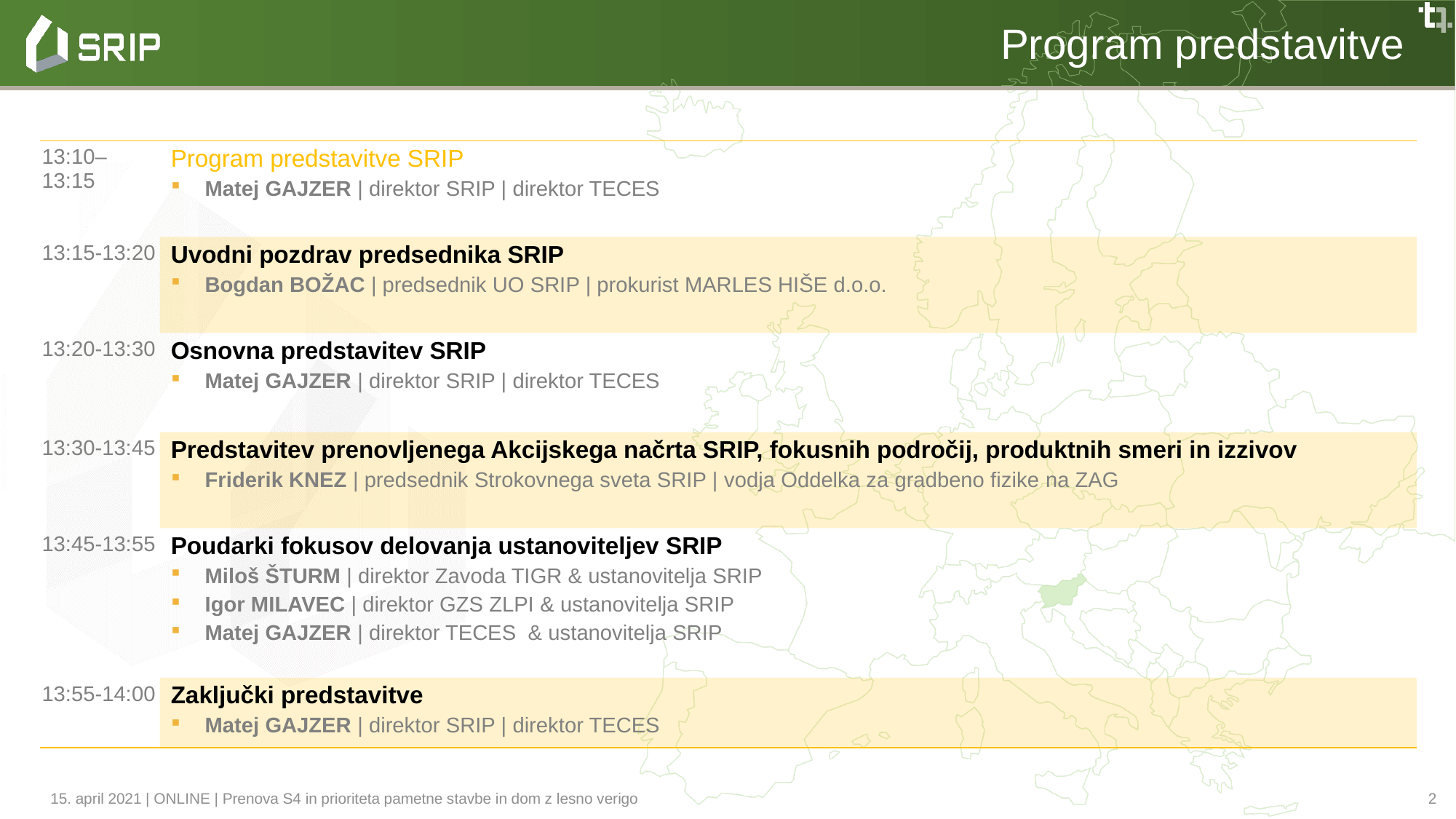

Program predstavitve

| 13:10–13:15 | Program predstavitve SRIP Matej GAJZER | direktor SRIP | direktor TECES |
| --- | --- |
| 13:15-13:20 | Uvodni pozdrav predsednika SRIP Bogdan BOŽAC | predsednik UO SRIP | prokurist MARLES HIŠE d.o.o. |
| 13:20-13:30 | Osnovna predstavitev SRIP Matej GAJZER | direktor SRIP | direktor TECES |
| 13:30-13:45 | Predstavitev prenovljenega Akcijskega načrta SRIP, fokusnih področij, produktnih smeri in izzivov Friderik KNEZ | predsednik Strokovnega sveta SRIP | vodja Oddelka za gradbeno fizike na ZAG |
| 13:45-13:55 | Poudarki fokusov delovanja ustanoviteljev SRIP Miloš ŠTURM | direktor Zavoda TIGR & ustanovitelja SRIP Igor MILAVEC | direktor GZS ZLPI & ustanovitelja SRIP Matej GAJZER | direktor TECES & ustanovitelja SRIP |
| 13:55-14:00 | Zaključki predstavitve Matej GAJZER | direktor SRIP | direktor TECES |
2
15. april 2021 | ONLINE | Prenova S4 in prioriteta pametne stavbe in dom z lesno verigo